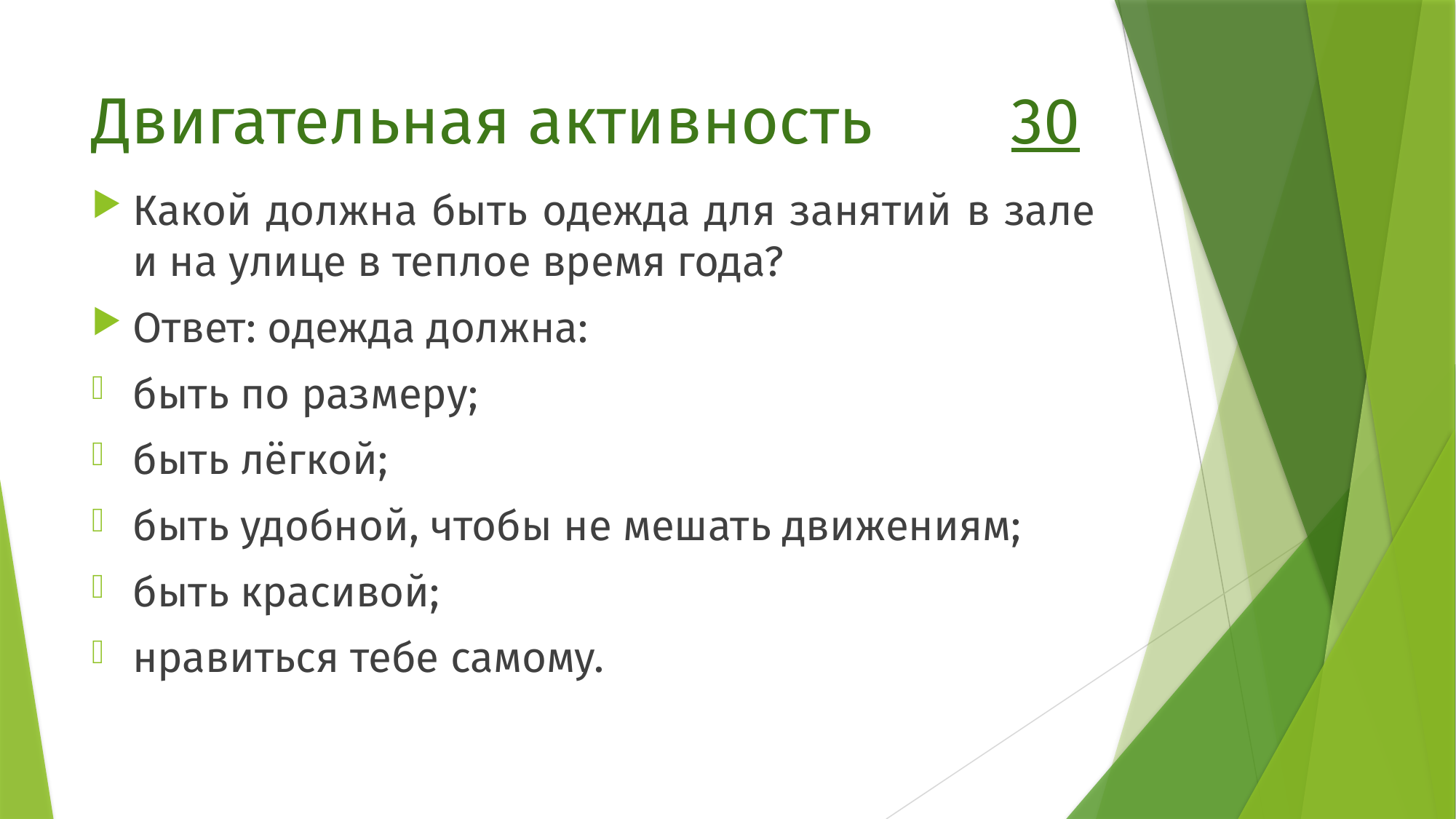

# Двигательная активность        30
Какой должна быть одежда для занятий в зале и на улице в теплое время года?
Ответ: одежда должна:
быть по размеру;
быть лёгкой;
быть удобной, чтобы не мешать движениям;
быть красивой;
нравиться тебе самому.